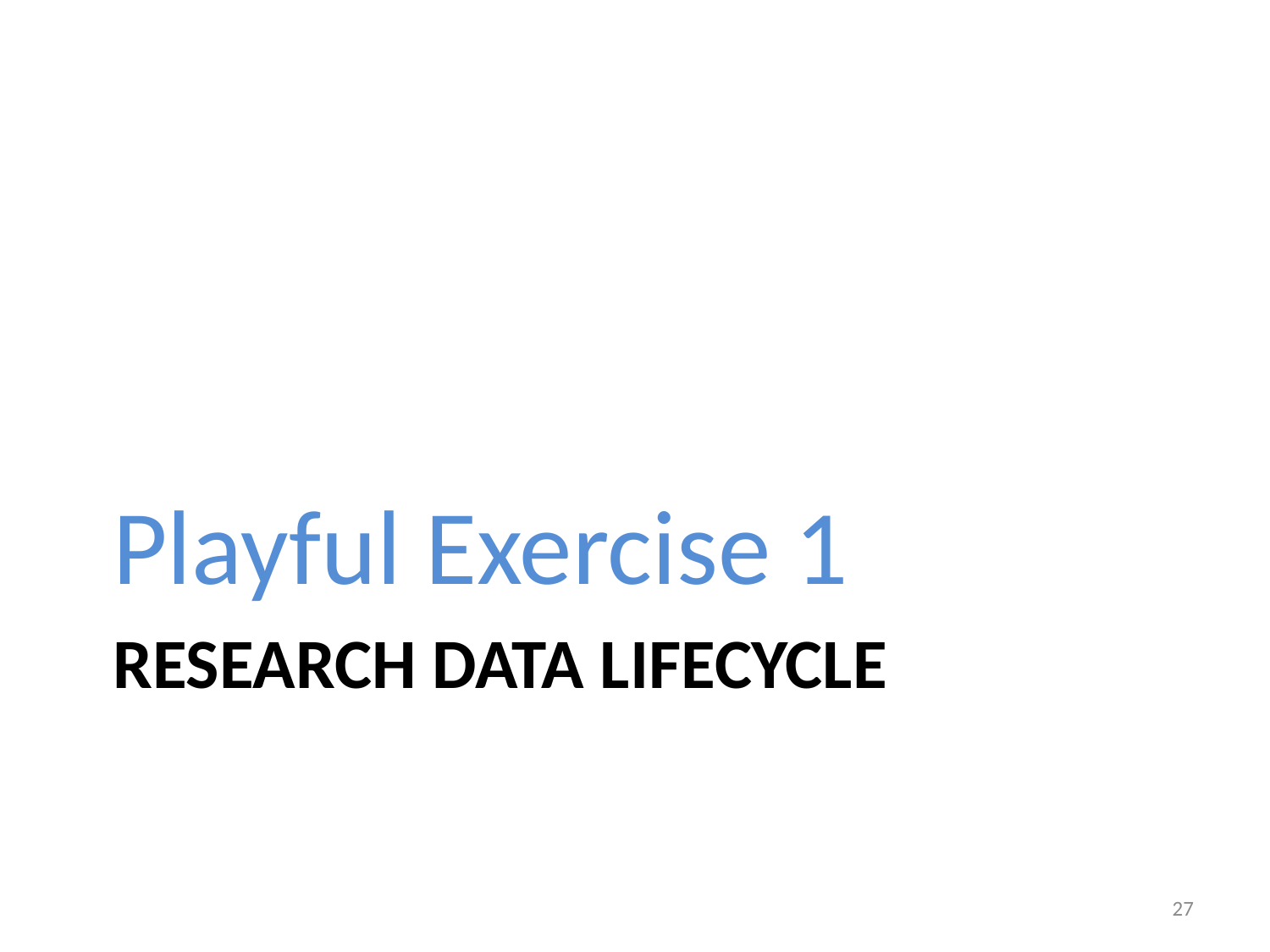

Playful Exercise 1
# Research Data LifeCycle
27